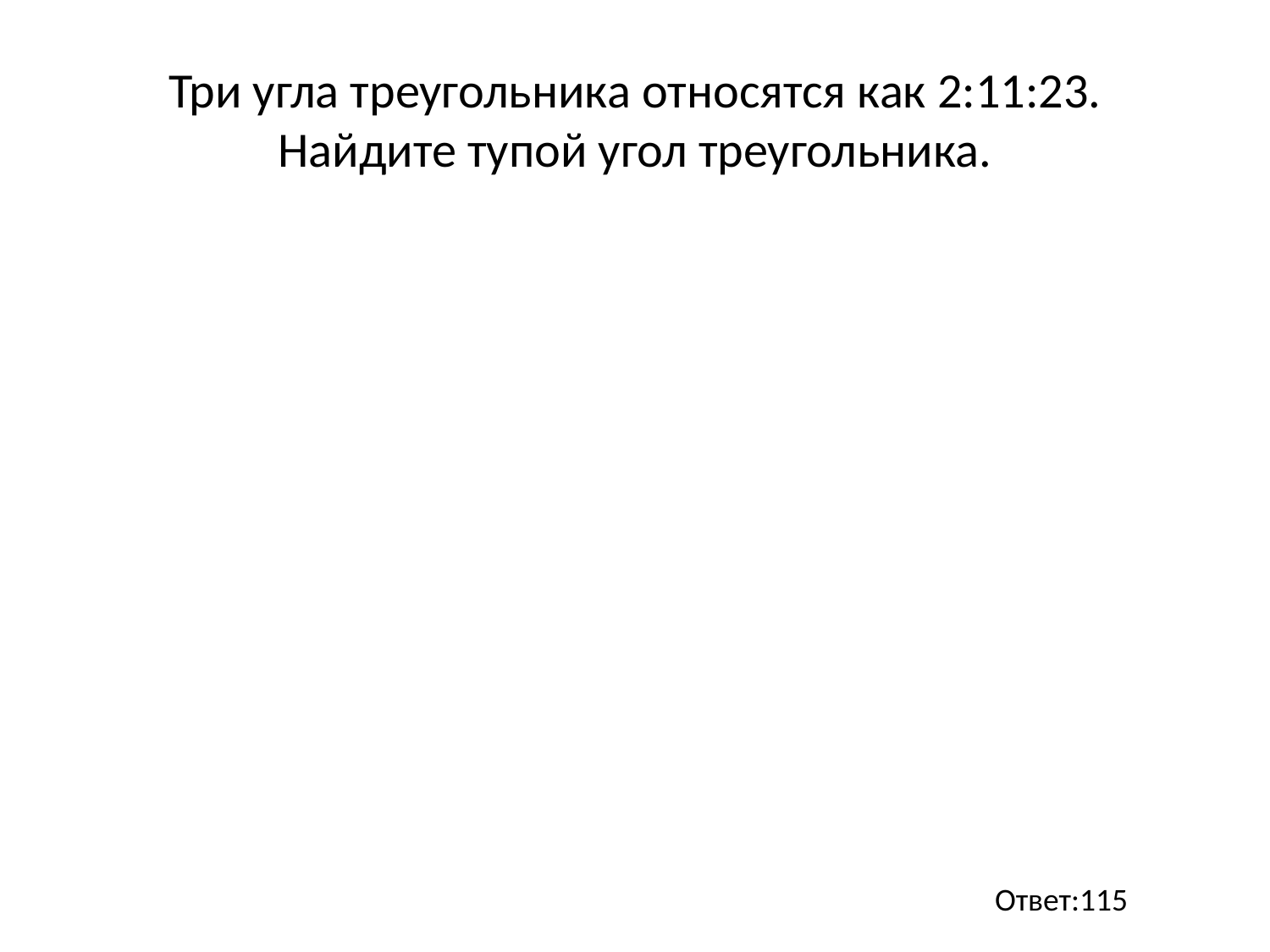

# Три угла треугольника относятся как 2:11:23. Найдите тупой угол треугольника.
Ответ:115